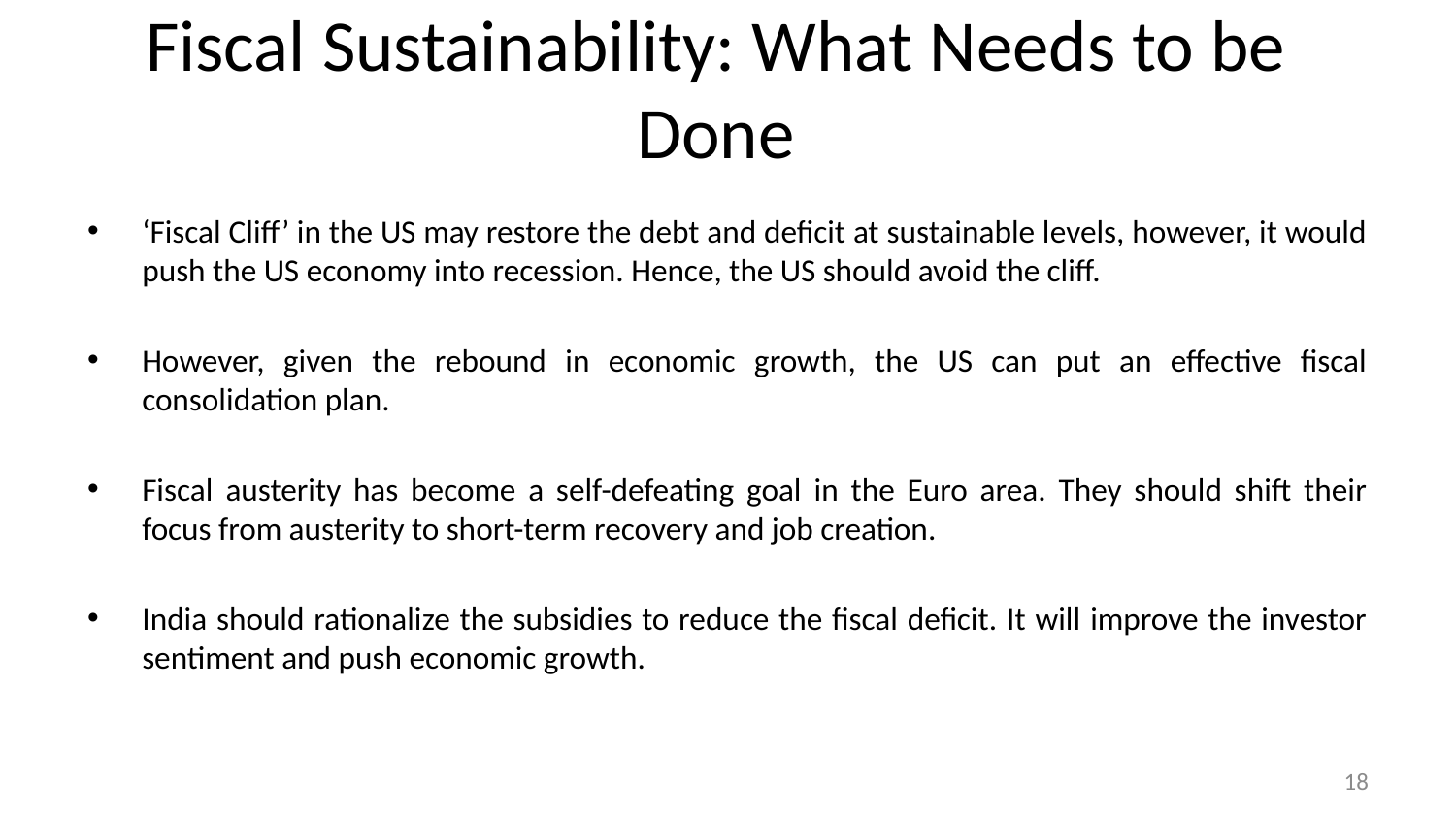

# Fiscal Sustainability: What Needs to be Done
‘Fiscal Cliff’ in the US may restore the debt and deficit at sustainable levels, however, it would push the US economy into recession. Hence, the US should avoid the cliff.

However, given the rebound in economic growth, the US can put an effective fiscal consolidation plan.

Fiscal austerity has become a self-defeating goal in the Euro area. They should shift their focus from austerity to short-term recovery and job creation.

India should rationalize the subsidies to reduce the fiscal deficit. It will improve the investor sentiment and push economic growth.
18